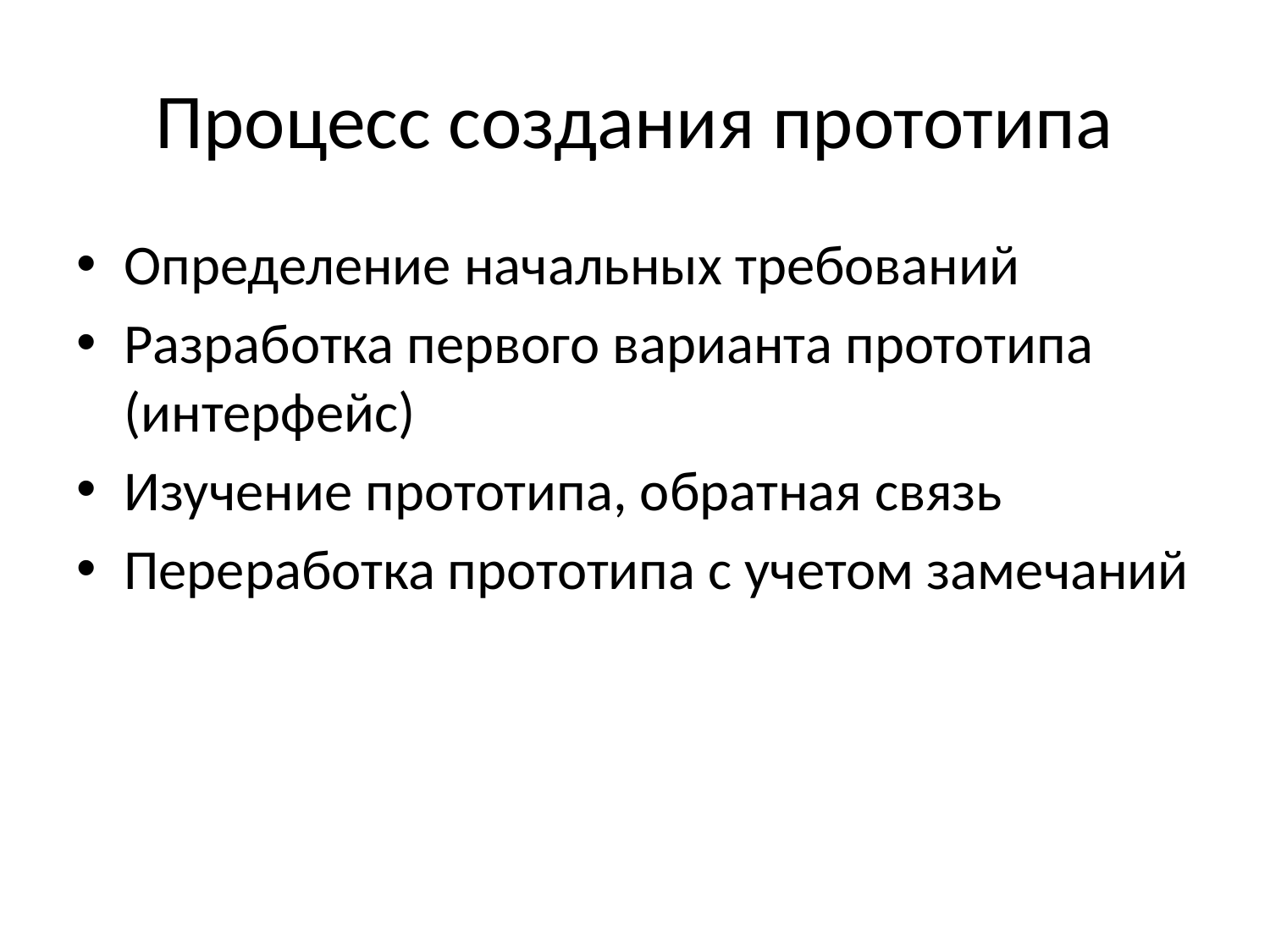

# Процесс создания прототипа
Определение начальных требований
Разработка первого варианта прототипа (интерфейс)
Изучение прототипа, обратная связь
Переработка прототипа с учетом замечаний